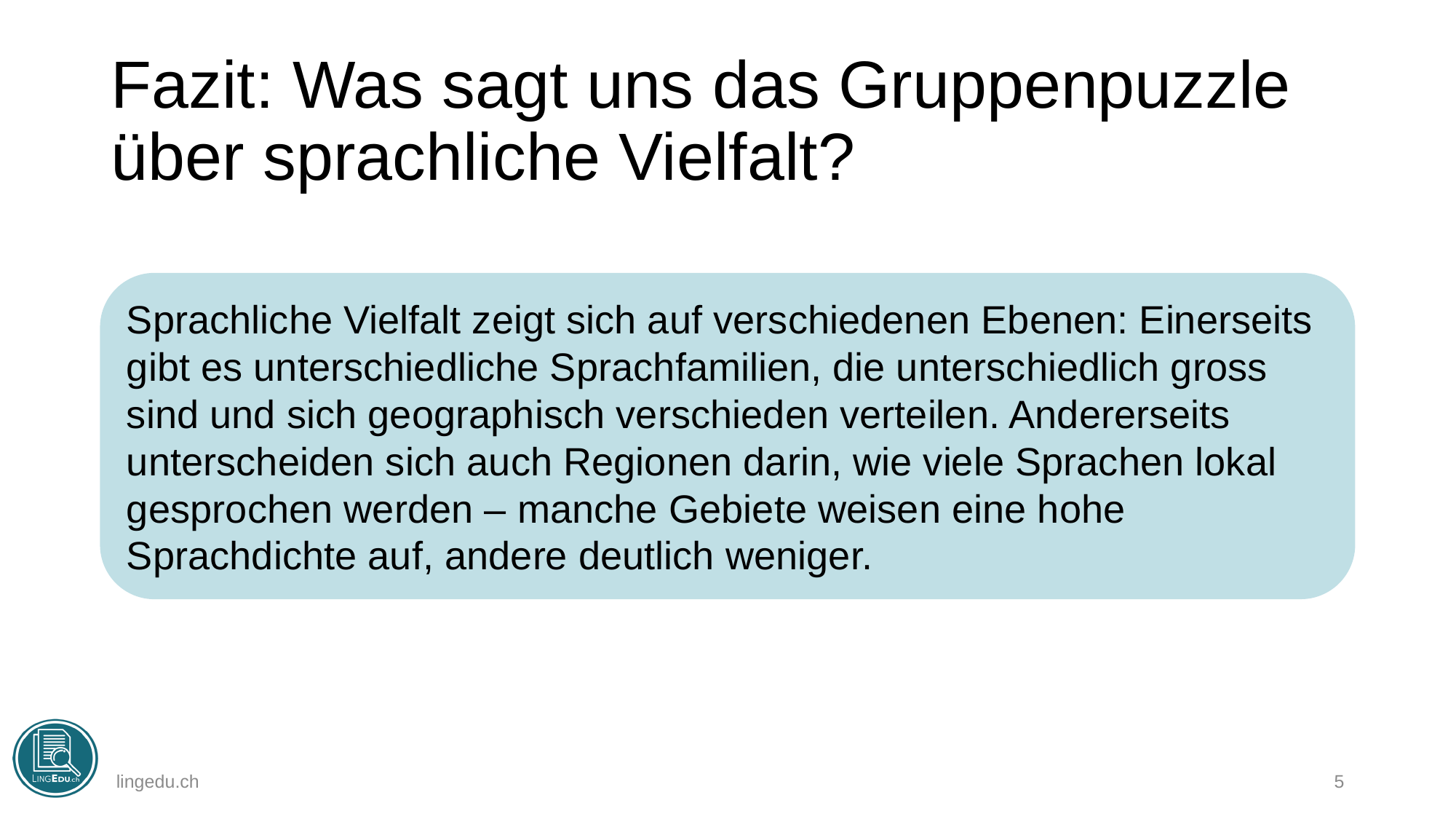

# Fazit: Was sagt uns das Gruppenpuzzle über sprachliche Vielfalt?
Sprachliche Vielfalt zeigt sich auf verschiedenen Ebenen: Einerseits gibt es unterschiedliche Sprachfamilien, die unterschiedlich gross sind und sich geographisch verschieden verteilen. Andererseits unterscheiden sich auch Regionen darin, wie viele Sprachen lokal gesprochen werden – manche Gebiete weisen eine hohe Sprachdichte auf, andere deutlich weniger.
lingedu.ch
5